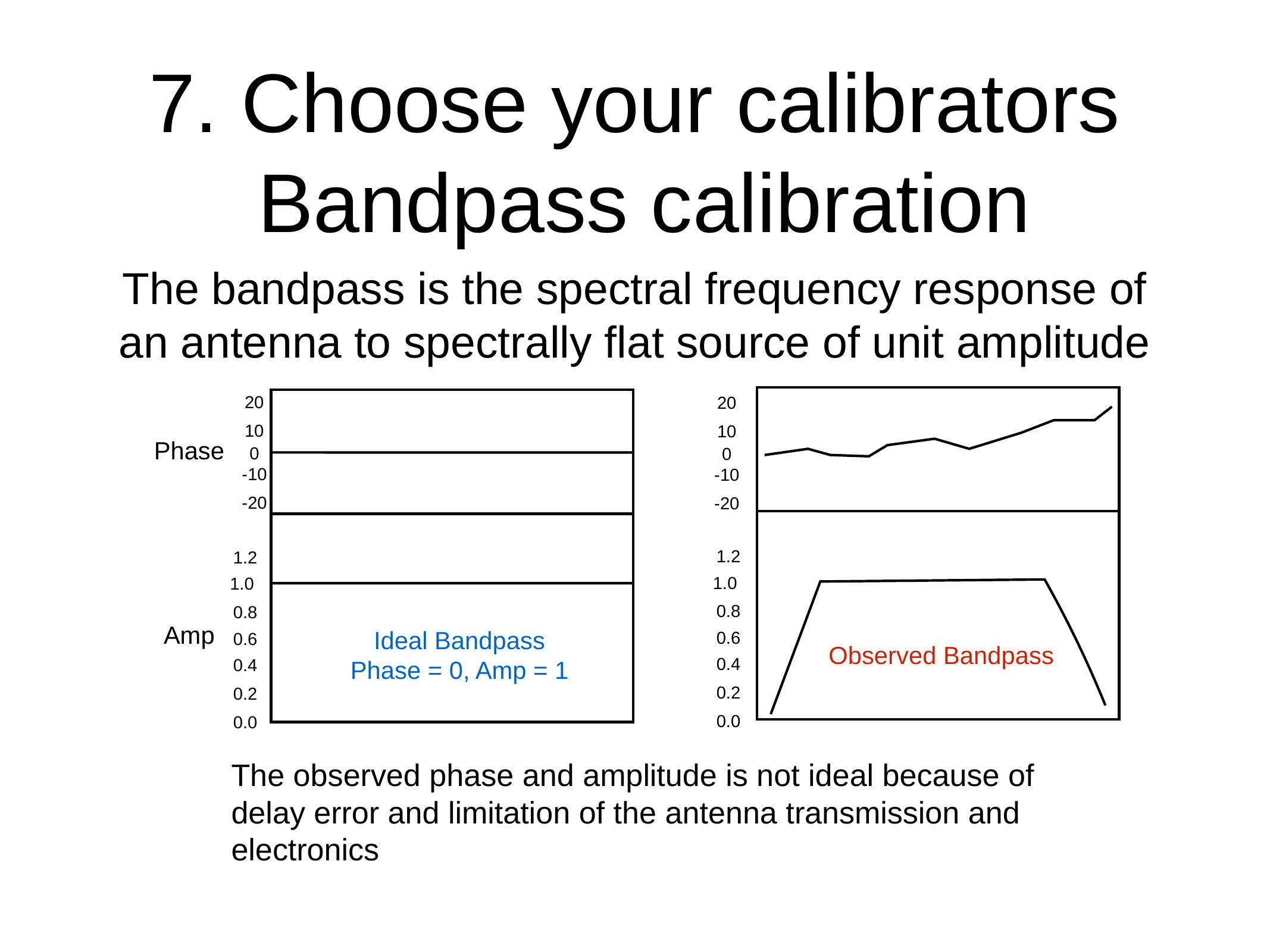

# 7. Choose your calibrators
Bandpass calibration
The bandpass is the spectral frequency response of an antenna to spectrally flat source of unit amplitude
20
20

10
10
Phase
0
0

-10
-10
-20
-20

1.2
1.2
1.0
1.0

0.8
0.8
Amp
0.6
0.6
0.4
0.4
0.2
0.2
0.0
0.0
Ideal Bandpass
Phase = 0, Amp = 1
Observed Bandpass
The observed phase and amplitude is not ideal because of delay error and limitation of the antenna transmission and electronics